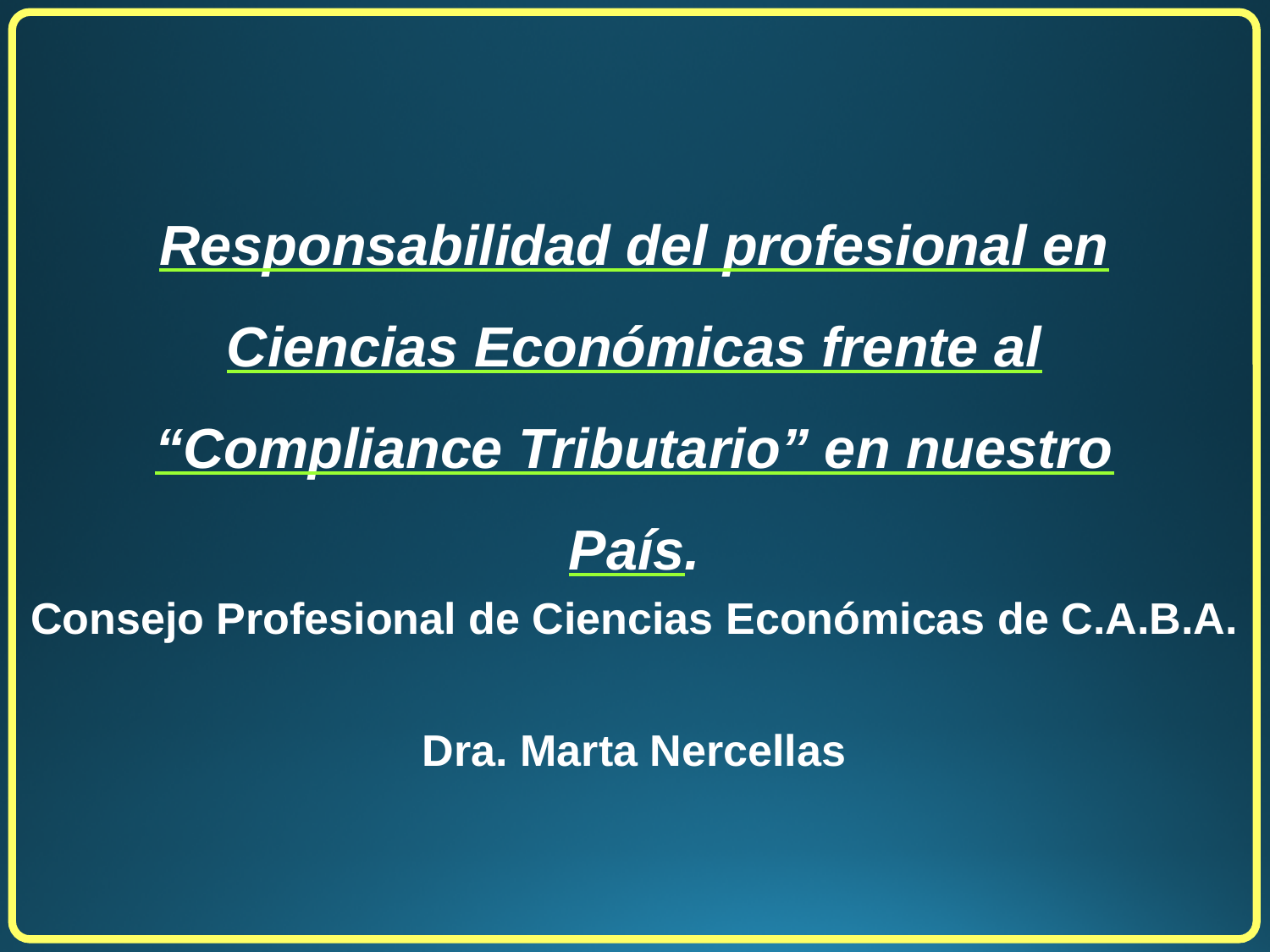

Responsabilidad del profesional en Ciencias Económicas frente al “Compliance Tributario” en nuestro País.
Consejo Profesional de Ciencias Económicas de C.A.B.A.
Dra. Marta Nercellas